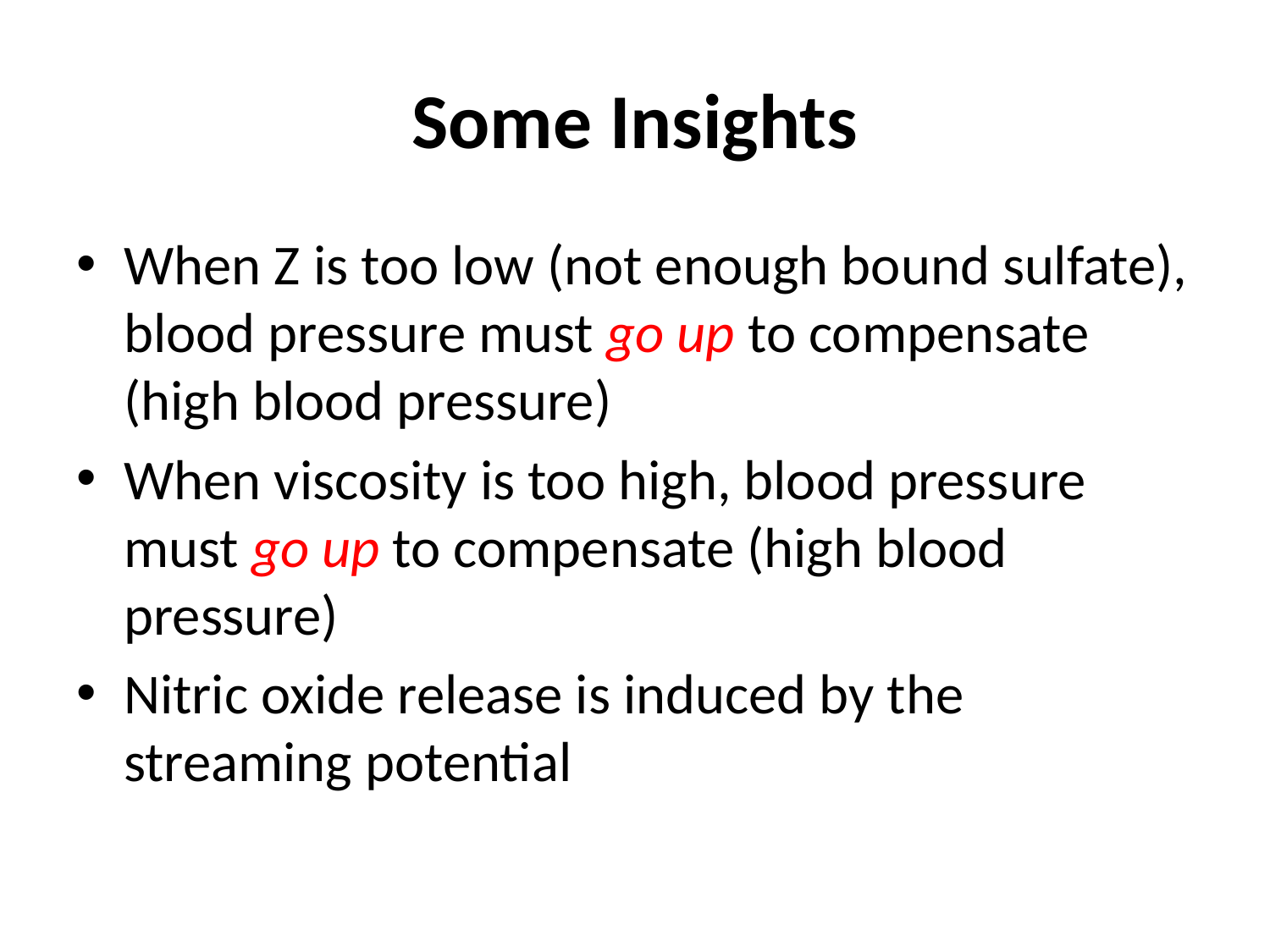

# Some Insights
When Z is too low (not enough bound sulfate), blood pressure must go up to compensate (high blood pressure)
When viscosity is too high, blood pressure must go up to compensate (high blood pressure)
Nitric oxide release is induced by the streaming potential